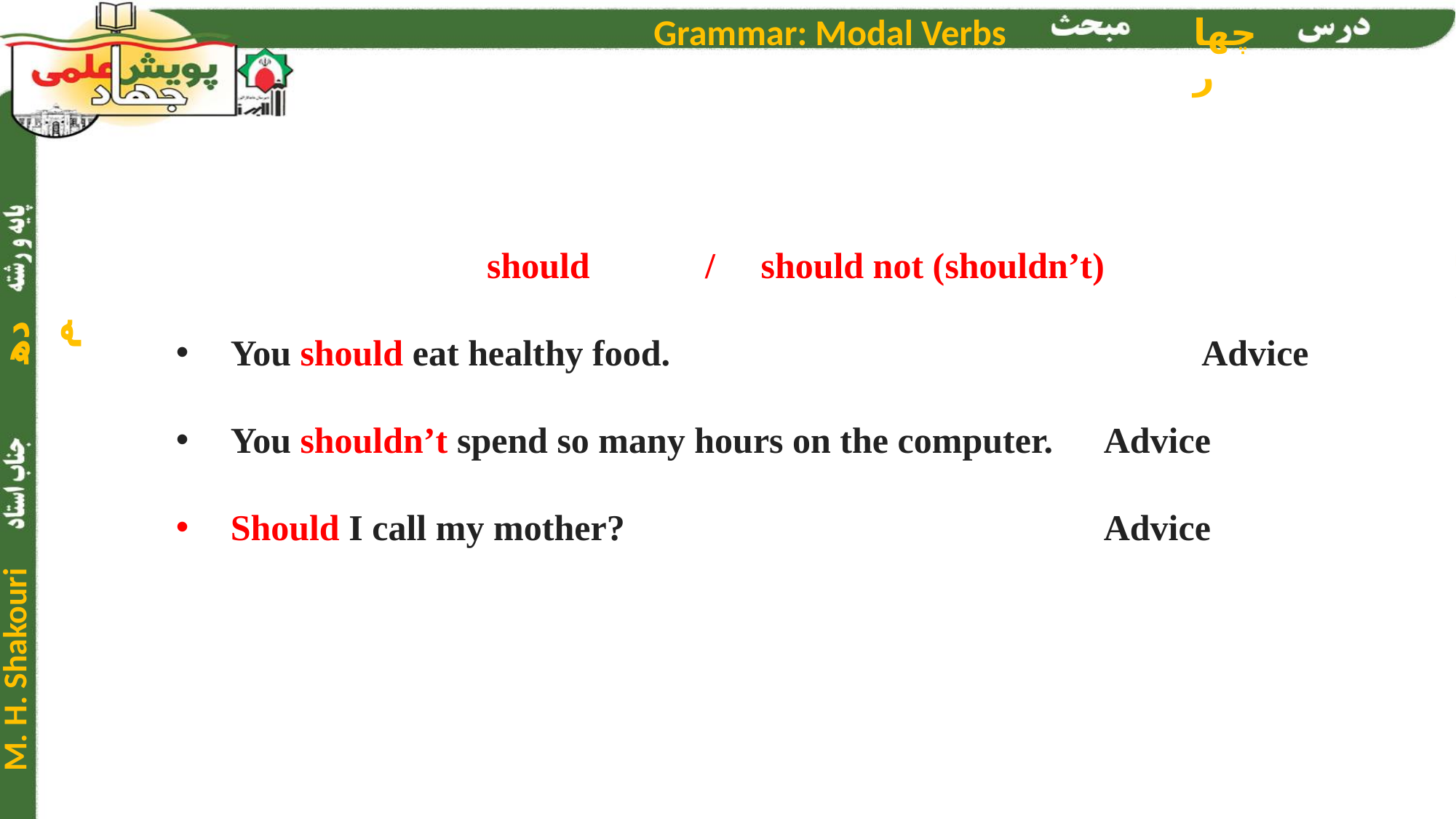

should 	/     should not (shouldn’t)
You should eat healthy food.				           Advice
You shouldn’t spend so many hours on the computer.	Advice
Should I call my mother?					Advice